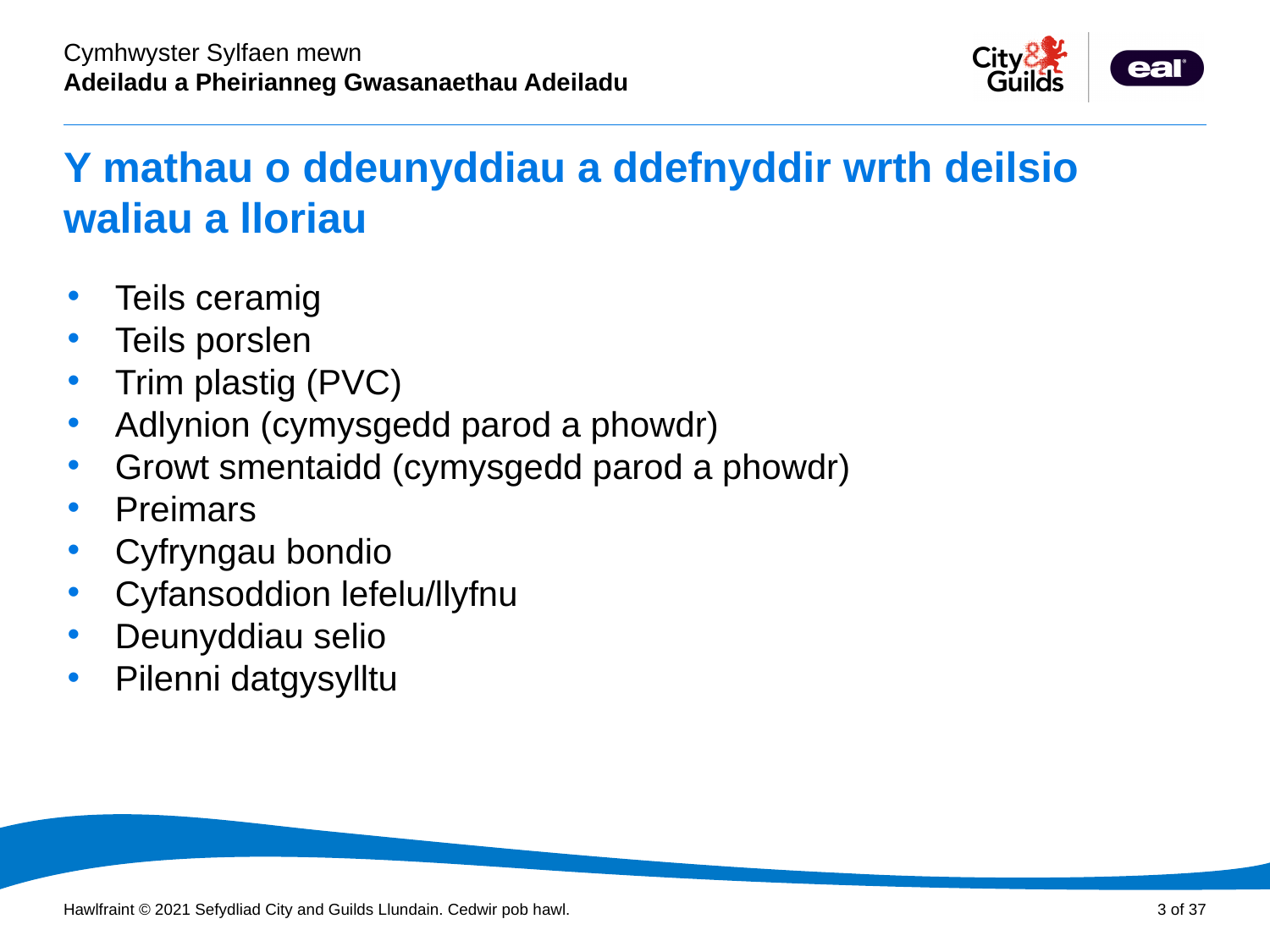

# Y mathau o ddeunyddiau a ddefnyddir wrth deilsio waliau a lloriau

Teils ceramig
Teils porslen
Trim plastig (PVC)
Adlynion (cymysgedd parod a phowdr)
Growt smentaidd (cymysgedd parod a phowdr)
Preimars
Cyfryngau bondio
Cyfansoddion lefelu/llyfnu
Deunyddiau selio
Pilenni datgysylltu